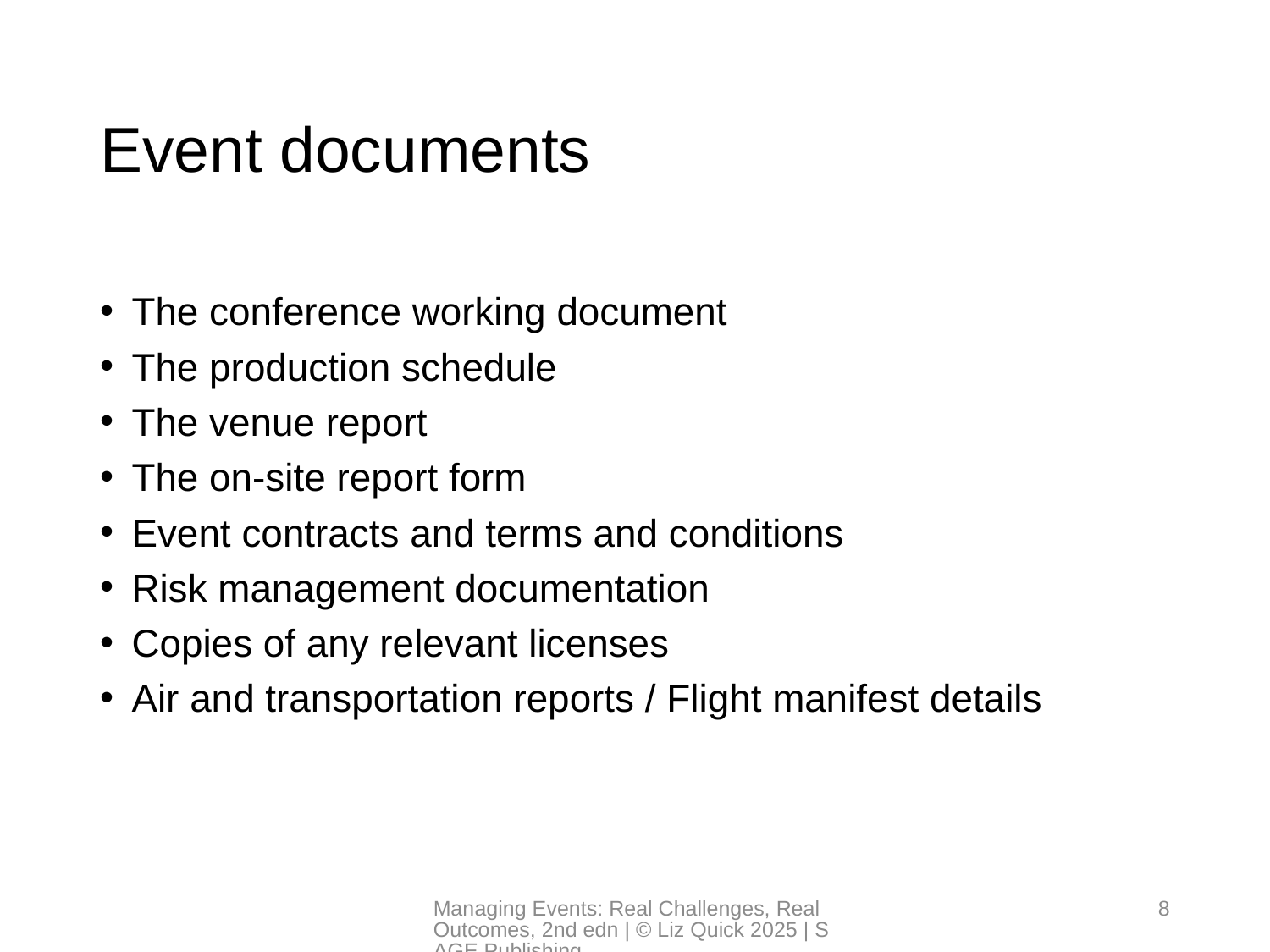

# Event documents
The conference working document
The production schedule
The venue report
The on-site report form
Event contracts and terms and conditions
Risk management documentation
Copies of any relevant licenses
Air and transportation reports / Flight manifest details
Managing Events: Real Challenges, Real Outcomes, 2nd edn | © Liz Quick 2025 | SAGE Publishing
8